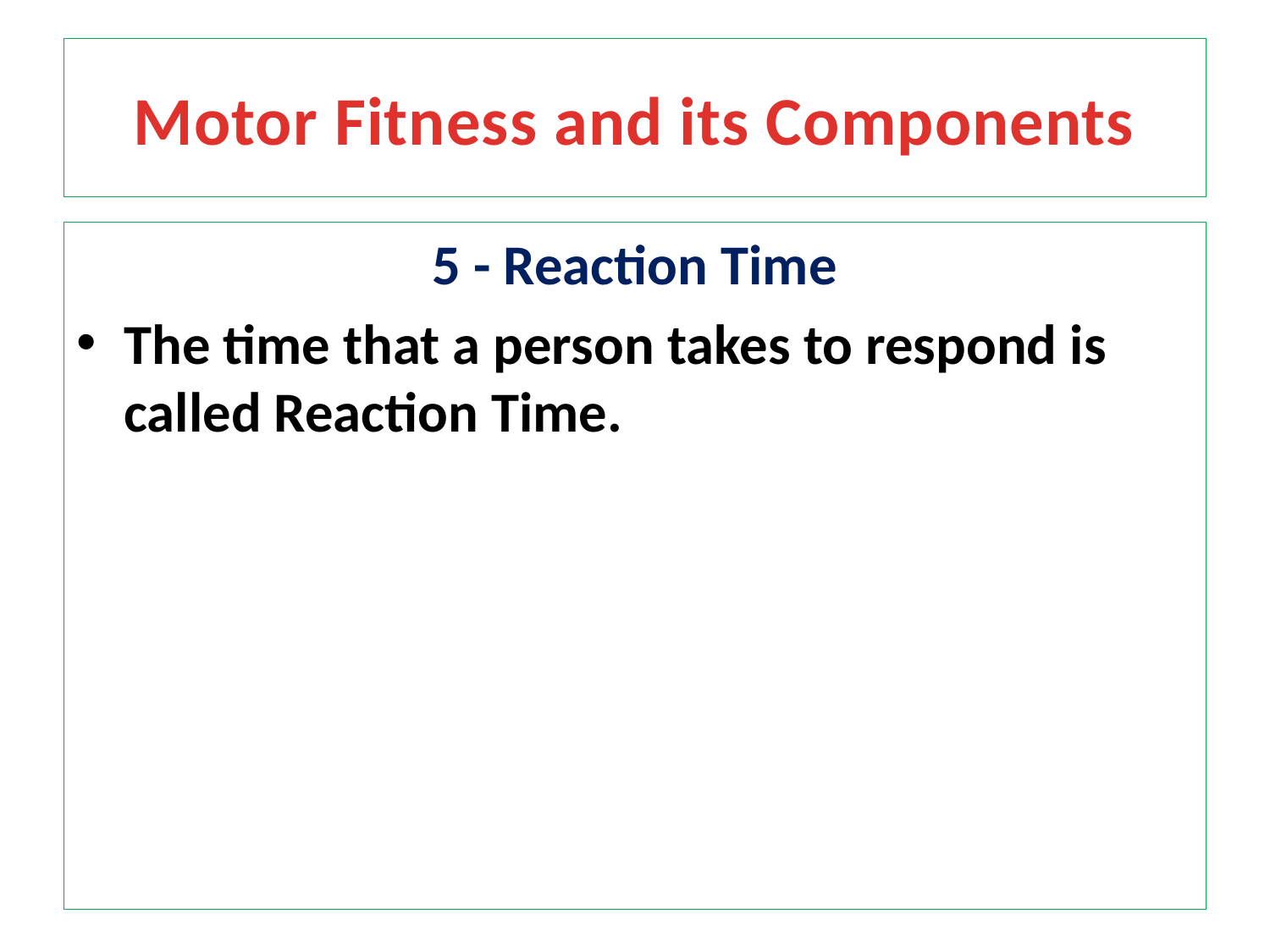

# Motor Fitness and its Components
5 - Reaction Time
The time that a person takes to respond is called Reaction Time.